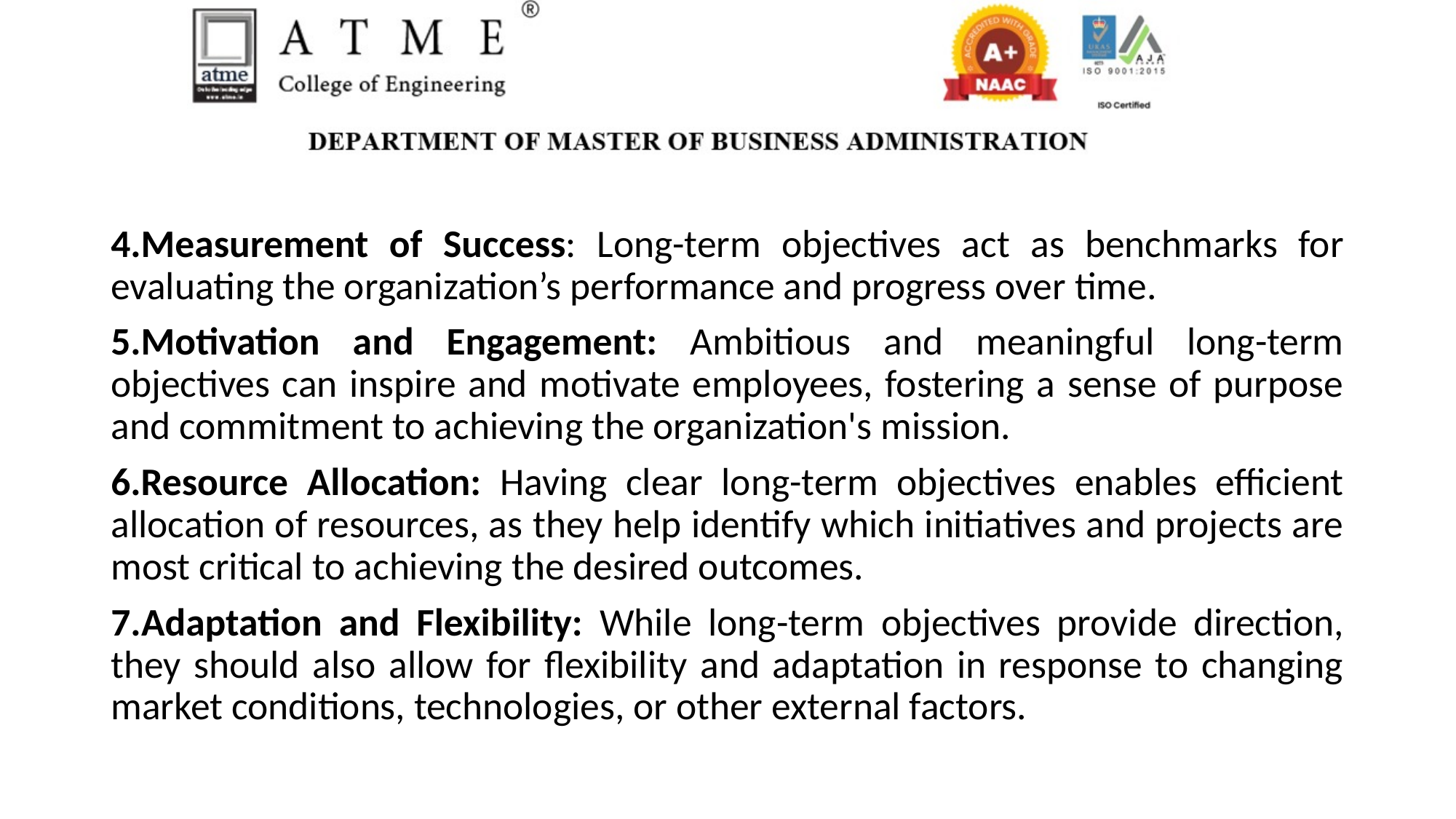

4.Measurement of Success: Long-term objectives act as benchmarks for evaluating the organization’s performance and progress over time.
5.Motivation and Engagement: Ambitious and meaningful long-term objectives can inspire and motivate employees, fostering a sense of purpose and commitment to achieving the organization's mission.
6.Resource Allocation: Having clear long-term objectives enables efficient allocation of resources, as they help identify which initiatives and projects are most critical to achieving the desired outcomes.
7.Adaptation and Flexibility: While long-term objectives provide direction, they should also allow for flexibility and adaptation in response to changing market conditions, technologies, or other external factors.